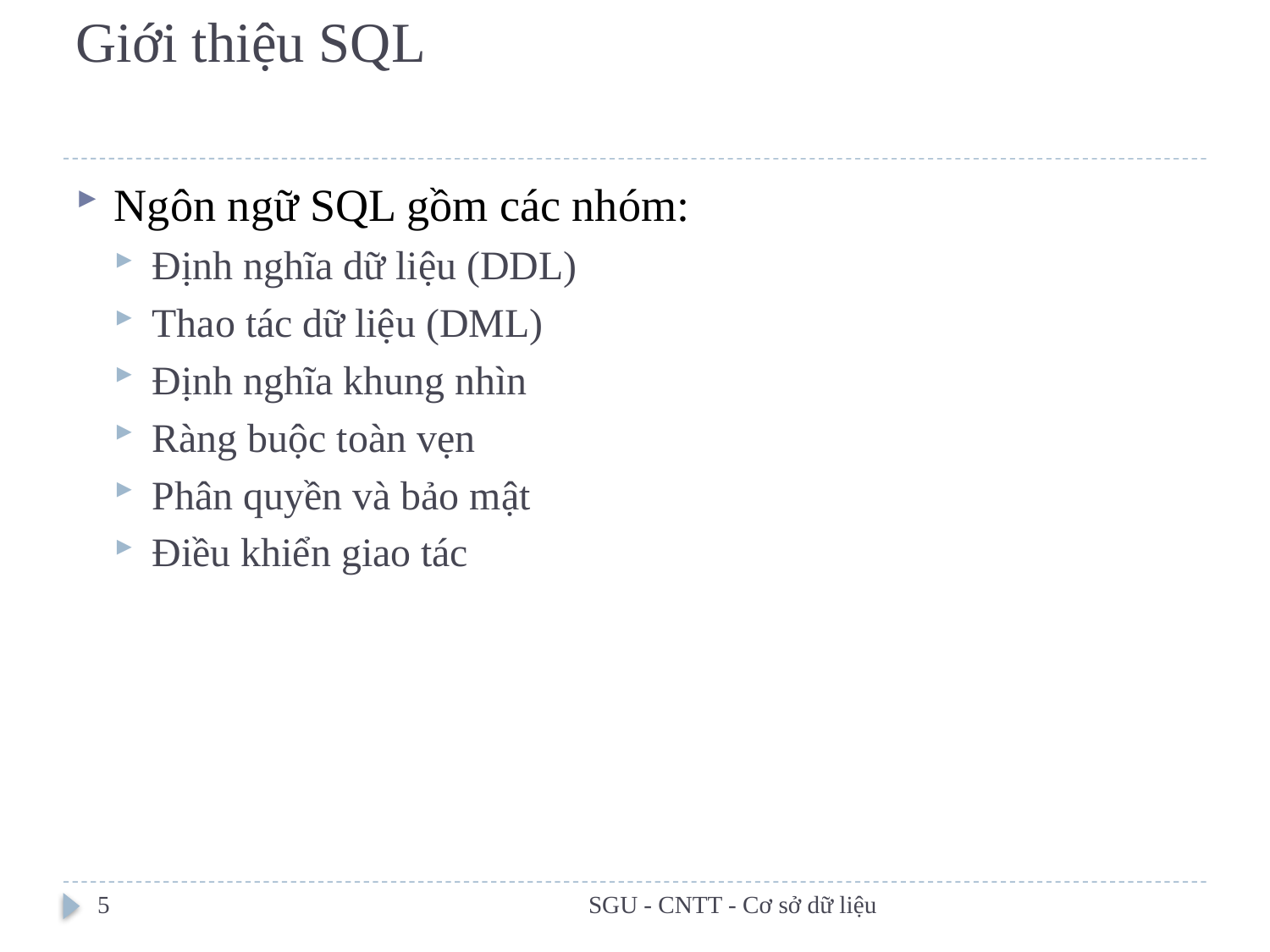

# Giới thiệu SQL
Ngôn ngữ SQL gồm các nhóm:
Định nghĩa dữ liệu (DDL)
Thao tác dữ liệu (DML)
Định nghĩa khung nhìn
Ràng buộc toàn vẹn
Phân quyền và bảo mật
Điều khiển giao tác
5
SGU - CNTT - Cơ sở dữ liệu